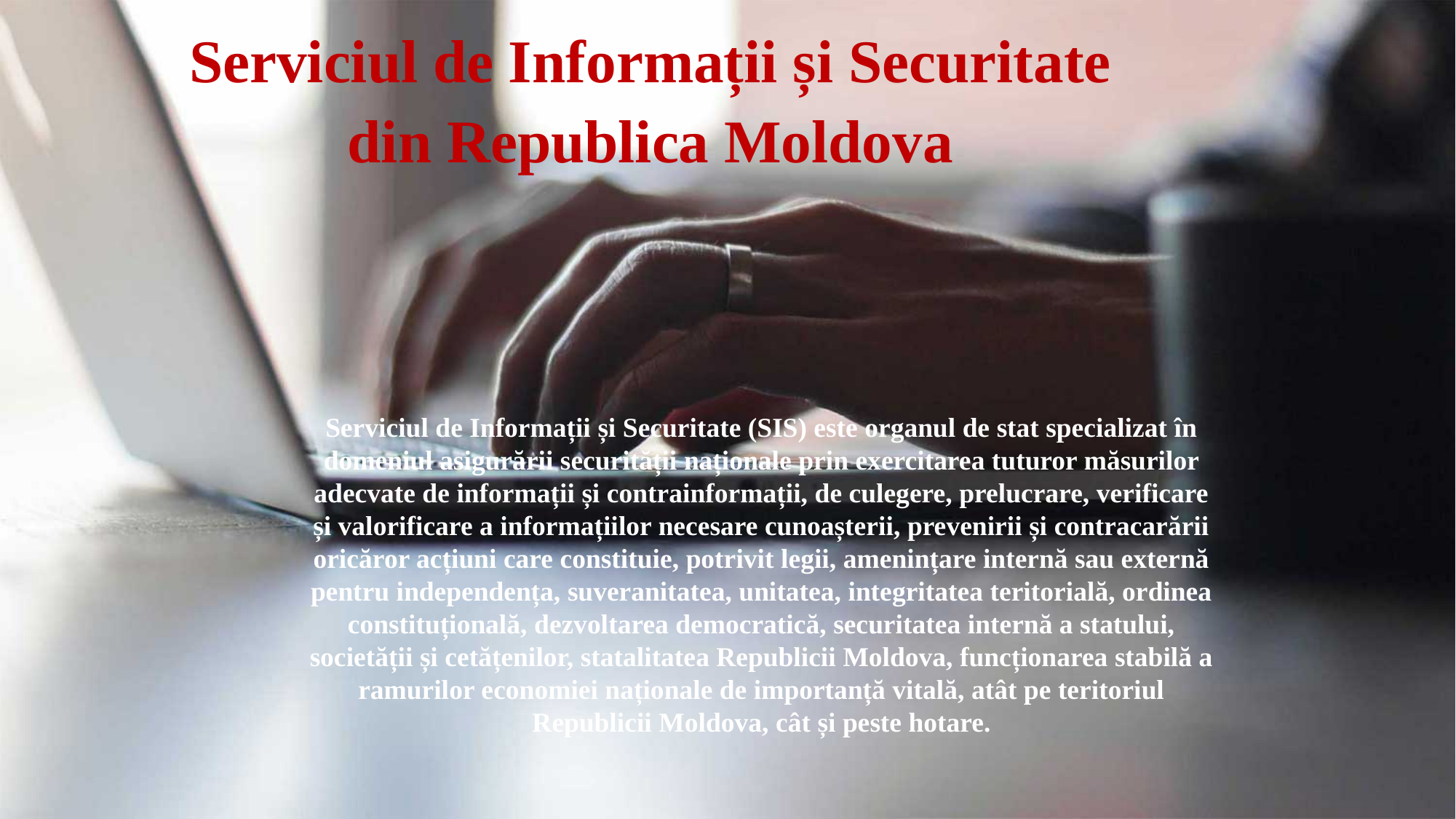

Serviciul de Informații și Securitate din Republica Moldova

Serviciul de Informații și Securitate (SIS) este organul de stat specializat în domeniul asigurării securității naționale prin exercitarea tuturor măsurilor adecvate de informații și contrainformații, de culegere, prelucrare, verificare și valorificare a informațiilor necesare cunoașterii, prevenirii și contracarării oricăror acțiuni care constituie, potrivit legii, amenințare internă sau externă pentru independența, suveranitatea, unitatea, integritatea teritorială, ordinea constituțională, dezvoltarea democratică, securitatea internă a statului, societății și cetățenilor, statalitatea Republicii Moldova, funcționarea stabilă a ramurilor economiei naționale de importanță vitală, atât pe teritoriul Republicii Moldova, cât și peste hotare.